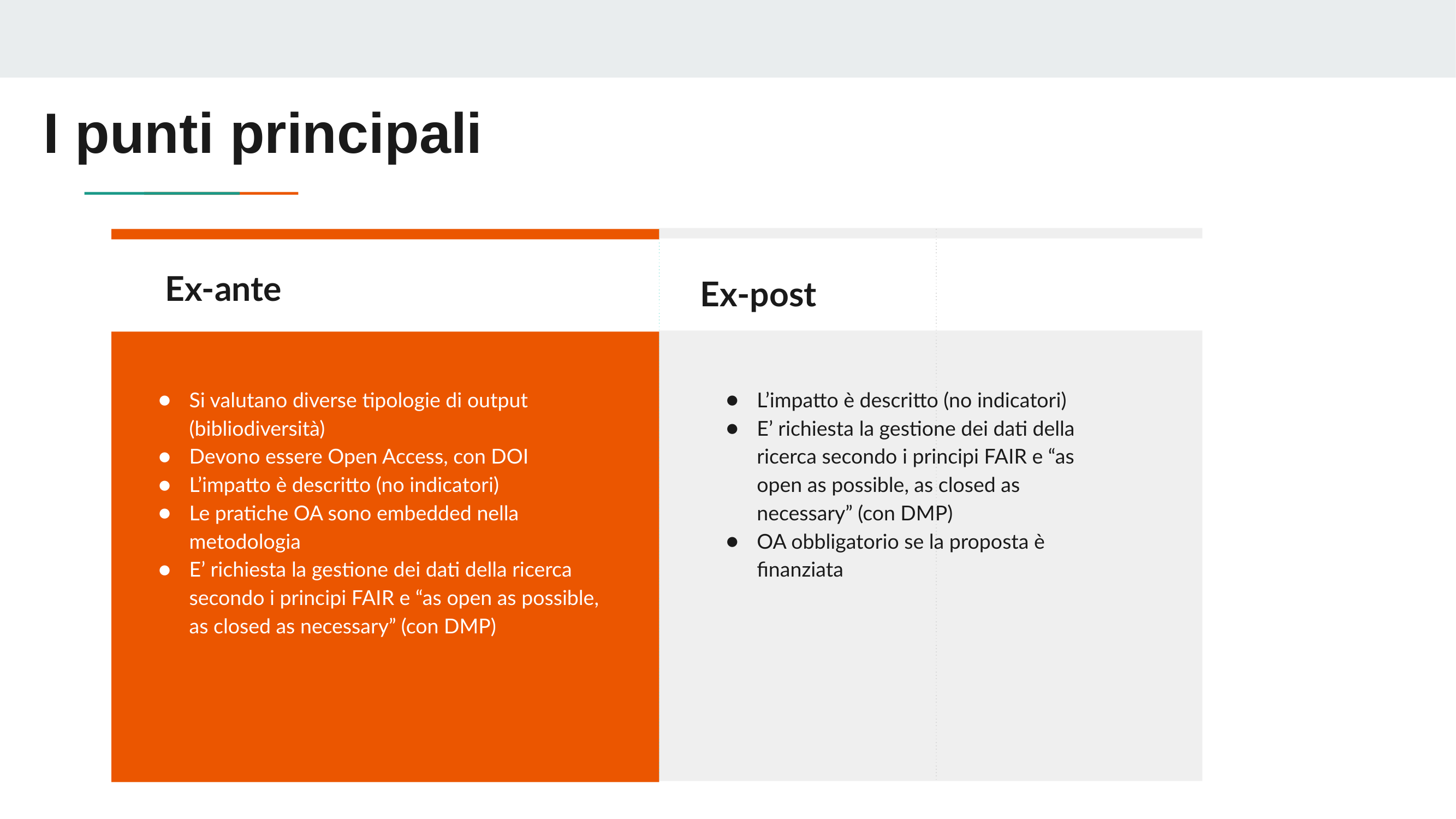

# I punti principali

Ex-ante
Ex-post
Si valutano diverse tipologie di output (bibliodiversità)
Devono essere Open Access, con DOI
L’impatto è descritto (no indicatori)
Le pratiche OA sono embedded nella metodologia
E’ richiesta la gestione dei dati della ricerca secondo i principi FAIR e “as open as possible, as closed as necessary” (con DMP)

L’impatto è descritto (no indicatori)
E’ richiesta la gestione dei dati della ricerca secondo i principi FAIR e “as open as possible, as closed as necessary” (con DMP)
OA obbligatorio se la proposta è finanziata